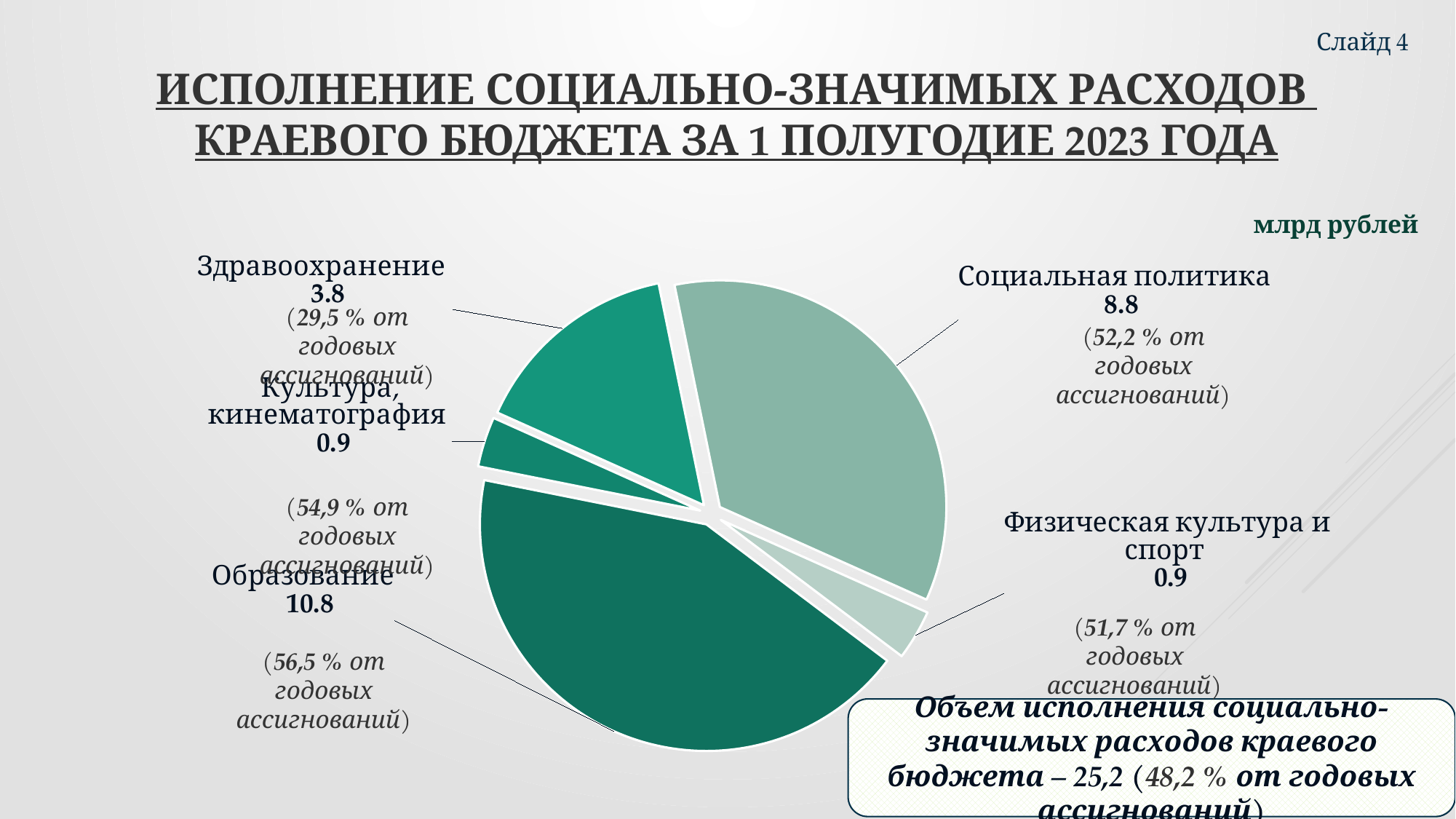

Слайд 4
# Исполнение социально-значимых расходов краевого бюджета за 1 ПОЛУГОДИЕ 2023 года

### Chart

| Category | Столбец1 |
|---|---|
| Образование | 10.8 |
| Культура, кинематография | 0.9 |
| Здравоохранение | 3.8 |
| Социальная политика | 8.8 |
| Физическая культура и спорт | 0.9 |
млрд рублей
(29,5 % от годовых ассигнований)
(52,2 % от годовых ассигнований)
(54,9 % от годовых ассигнований)
(51,7 % от годовых ассигнований)
(56,5 % от годовых ассигнований)
Объем исполнения социально-значимых расходов краевого бюджета – 25,2 (48,2 % от годовых ассигнований)